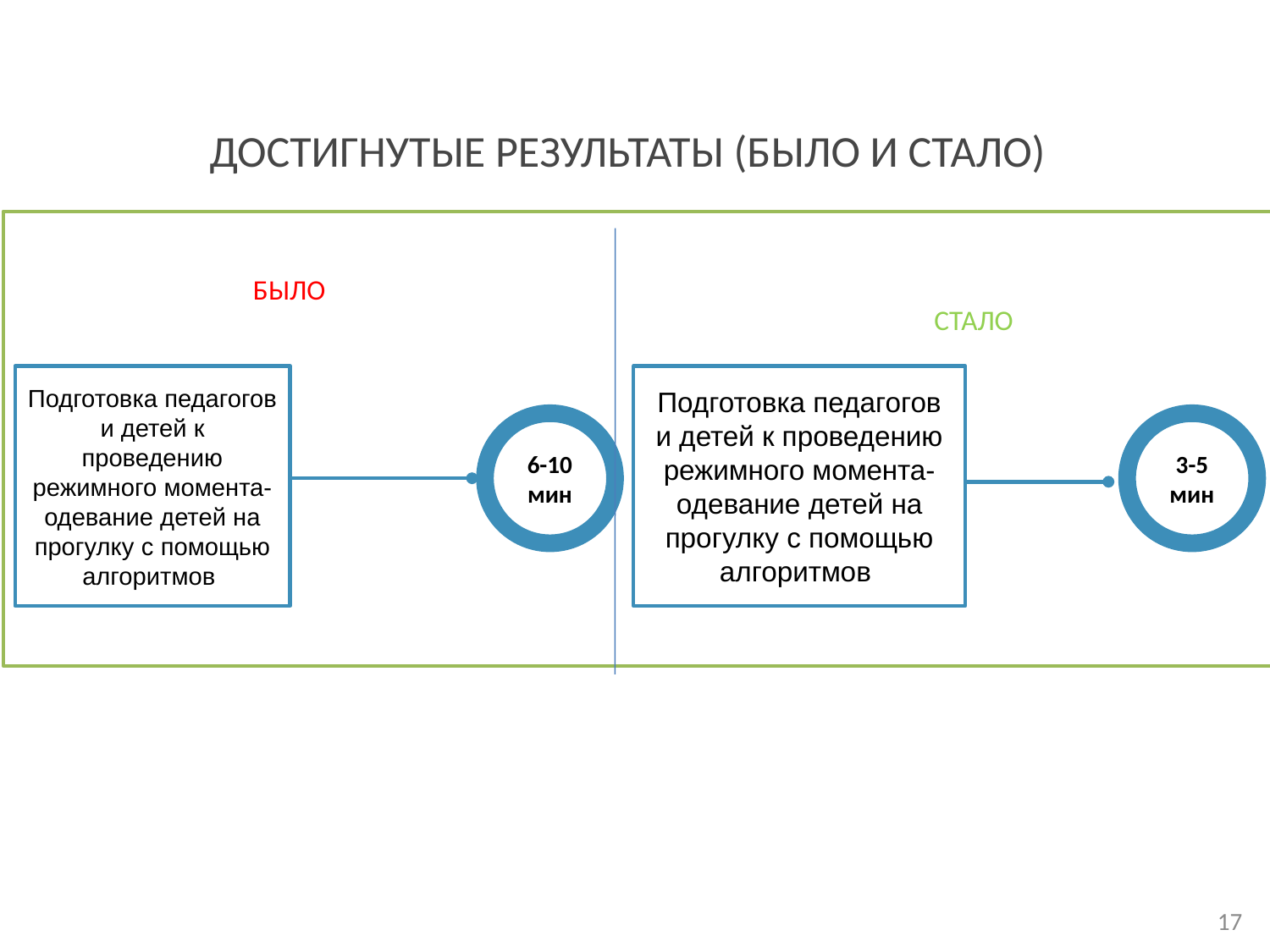

Достигнутые результаты (было и стало)

БЫЛО
СТАЛО
Подготовка педагогов и детей к проведению режимного момента-одевание детей на прогулку с помощью алгоритмов
Подготовка педагогов и детей к проведению режимного момента-одевание детей на прогулку с помощью алгоритмов
3-5 мин
6-10 мин
17